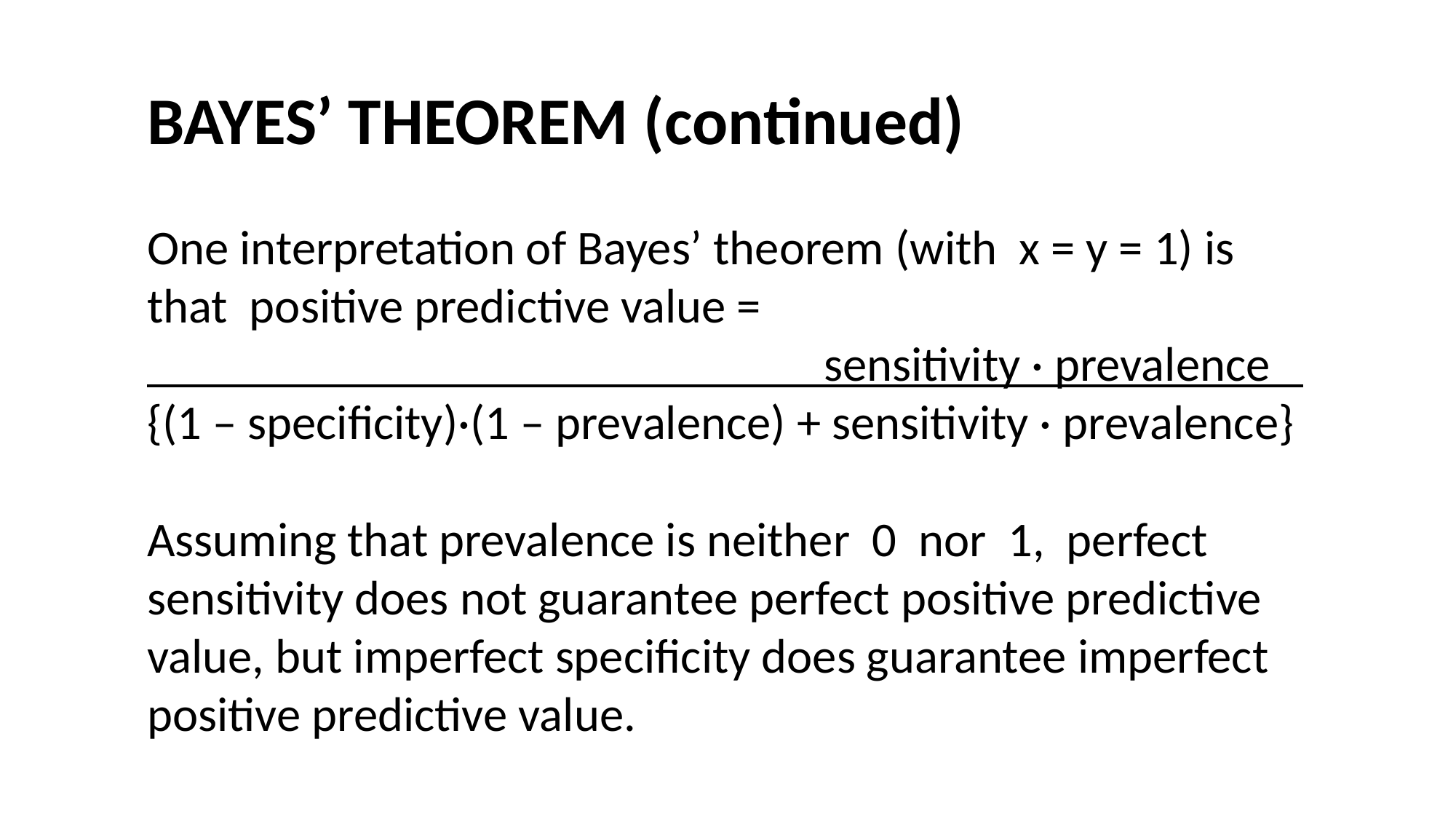

#
BAYES’ THEOREM (continued)

One interpretation of Bayes’ theorem (with  x = y = 1) is that  positive predictive value =
                                                              sensitivity · prevalence
{(1 – specificity)·(1 – prevalence) + sensitivity · prevalence}

Assuming that prevalence is neither  0  nor  1,  perfect sensitivity does not guarantee perfect positive predictive value, but imperfect specificity does guarantee imperfect positive predictive value.